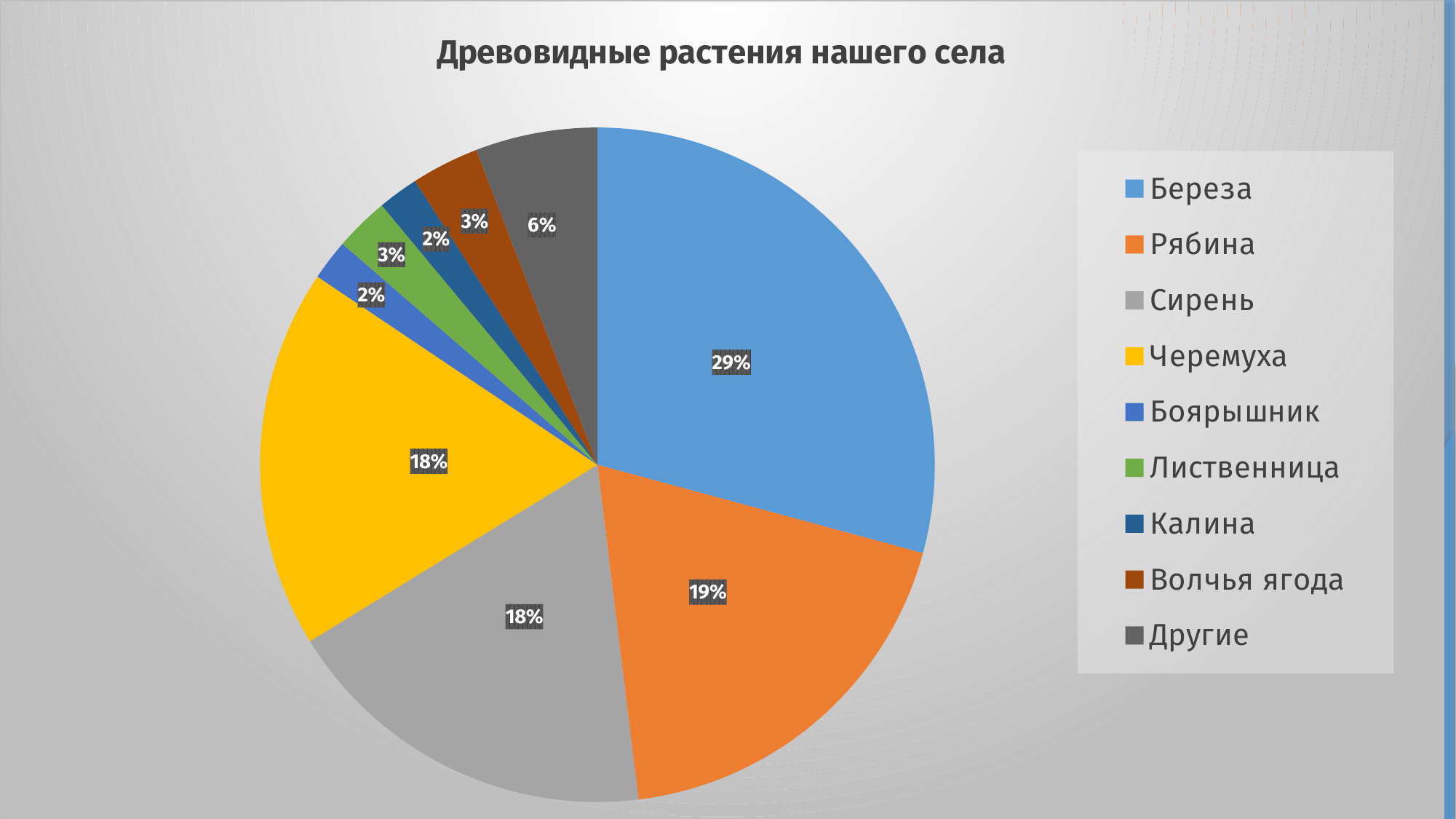

### Chart: Древовидные растения нашего села

| Category | Деревья нашего села |
|---|---|
| Береза | 45.0 |
| Рябина | 29.0 |
| Сирень | 28.0 |
| Черемуха | 28.0 |
| Боярышник | 3.0 |
| Лиственница | 4.0 |
| Калина | 3.0 |
| Волчья ягода | 5.0 |
| Другие | 9.0 |
#